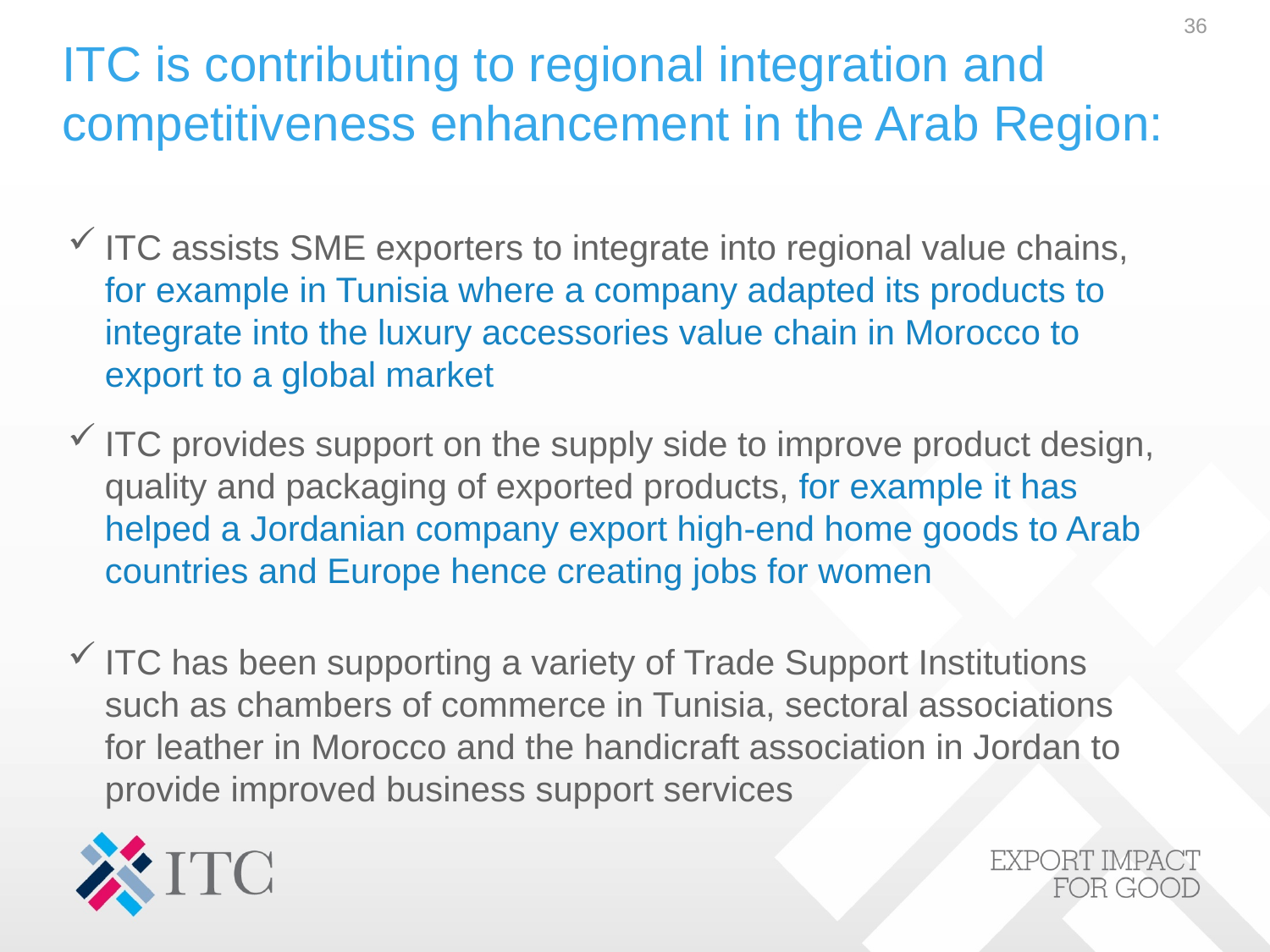

36
# ITC is contributing to regional integration and competitiveness enhancement in the Arab Region:
ITC assists SME exporters to integrate into regional value chains, for example in Tunisia where a company adapted its products to integrate into the luxury accessories value chain in Morocco to export to a global market

ITC provides support on the supply side to improve product design, quality and packaging of exported products, for example it has helped a Jordanian company export high-end home goods to Arab countries and Europe hence creating jobs for women

ITC has been supporting a variety of Trade Support Institutions such as chambers of commerce in Tunisia, sectoral associations for leather in Morocco and the handicraft association in Jordan to provide improved business support services